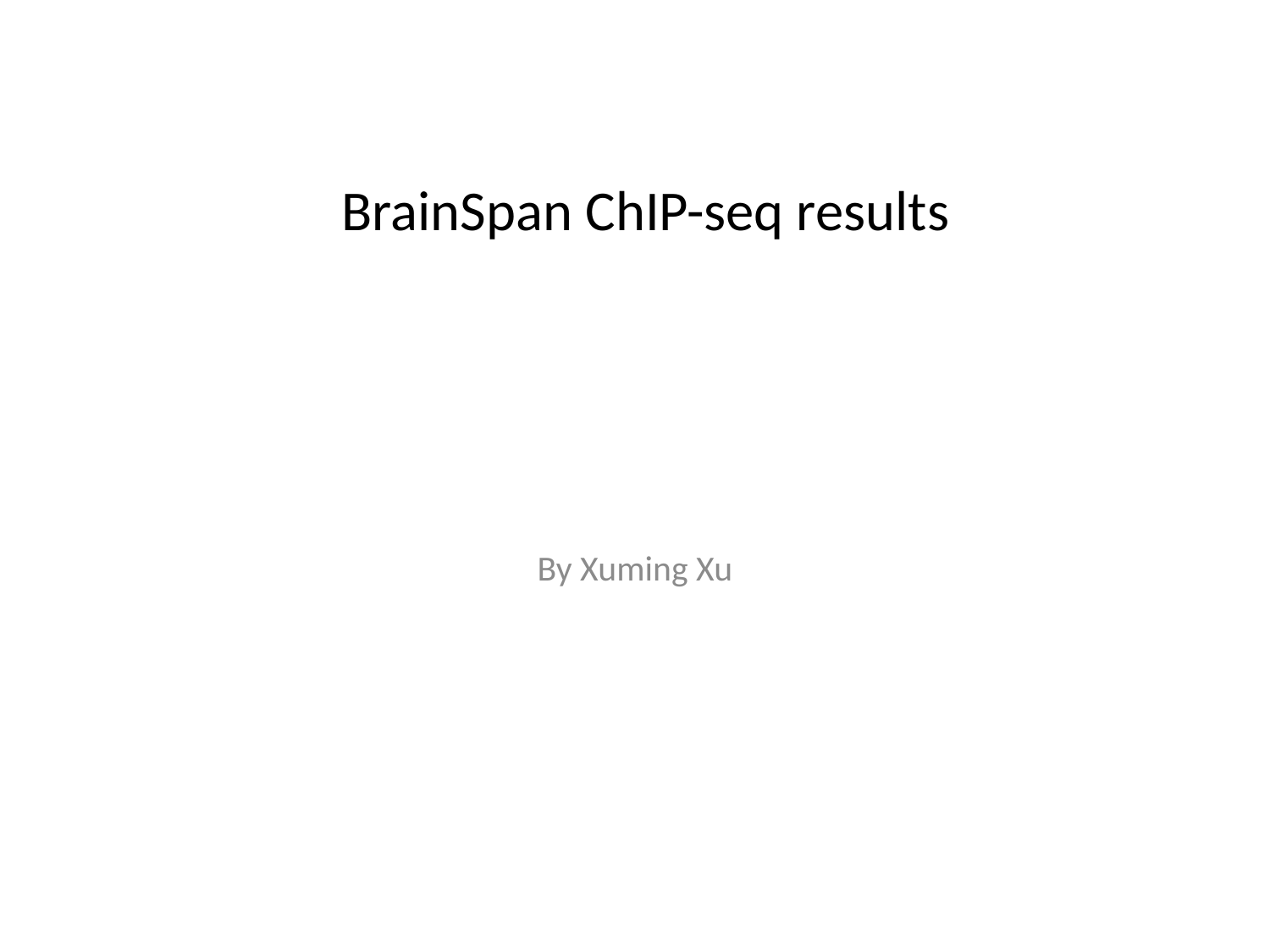

# BrainSpan ChIP-seq results
By Xuming Xu